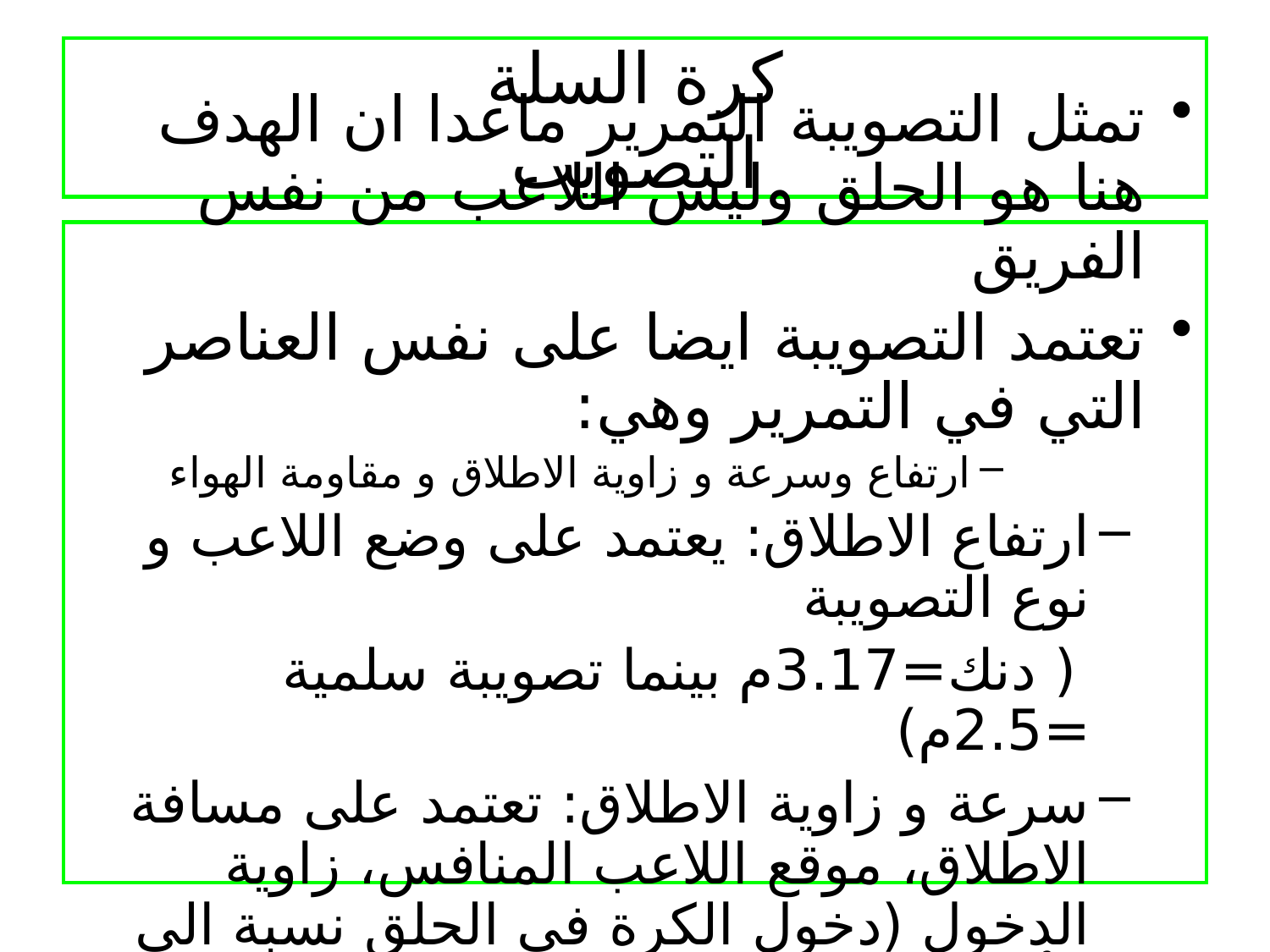

# كرة السلة التصويب
تمثل التصويبة التمرير ماعدا ان الهدف هنا هو الحلق وليس اللاعب من نفس الفريق
تعتمد التصويبة ايضا على نفس العناصر التي في التمرير وهي:
ارتفاع وسرعة و زاوية الاطلاق و مقاومة الهواء
ارتفاع الاطلاق: يعتمد على وضع اللاعب و نوع التصويبة
   ( دنك=3.17م بينما تصويبة سلمية =2.5م)
سرعة و زاوية الاطلاق: تعتمد على مسافة الاطلاق، موقع اللاعب المنافس، زاوية الدخول (دخول الكرة في الحلق نسبة الى الأفقي)